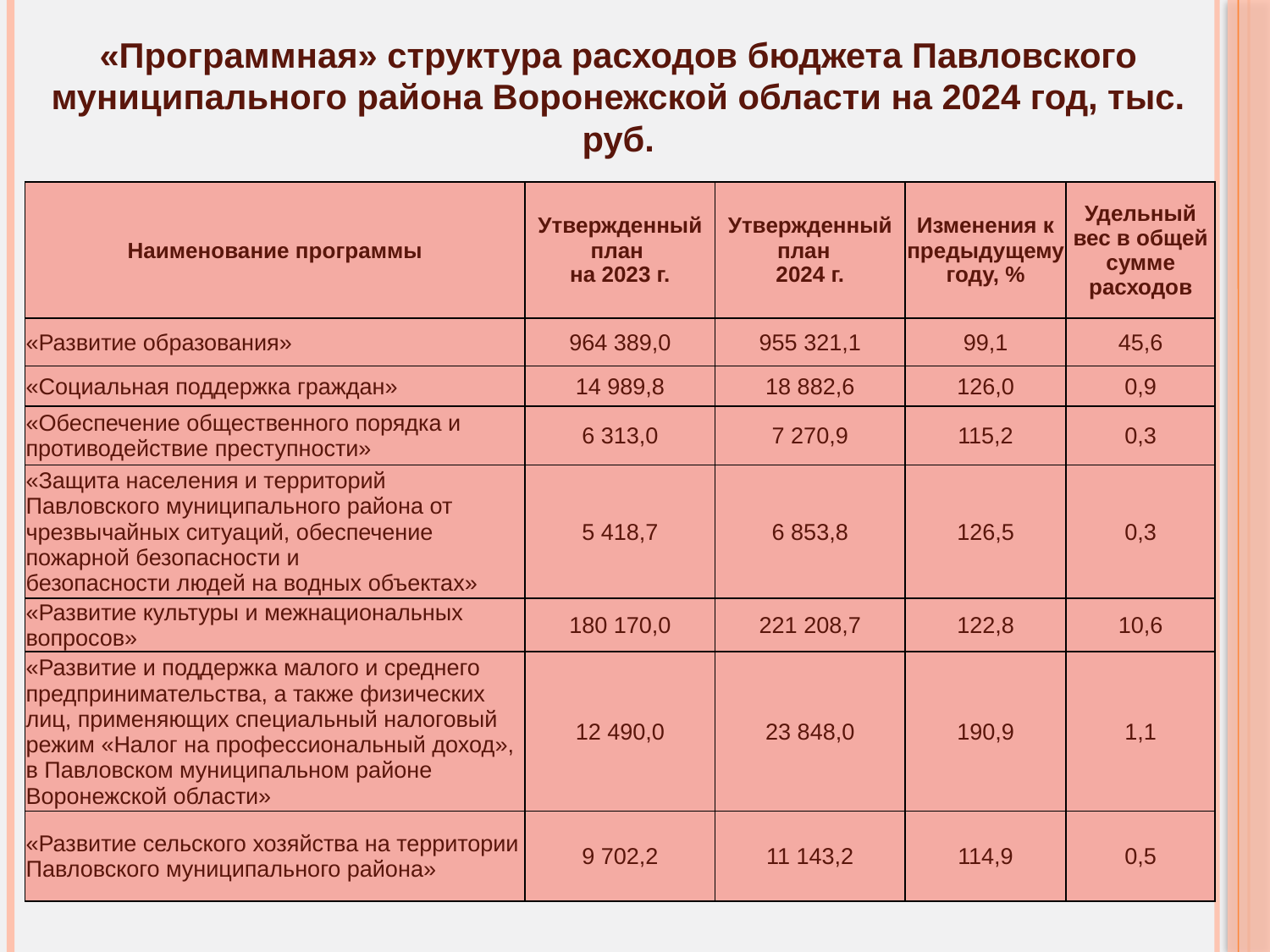

«Программная» структура расходов бюджета Павловского муниципального района Воронежской области на 2024 год, тыс. руб.
| Наименование программы | Утвержденный план на 2023 г. | Утвержденный план 2024 г. | Изменения к предыдущему году, % | Удельный вес в общей сумме расходов |
| --- | --- | --- | --- | --- |
| «Развитие образования» | 964 389,0 | 955 321,1 | 99,1 | 45,6 |
| «Социальная поддержка граждан» | 14 989,8 | 18 882,6 | 126,0 | 0,9 |
| «Обеспечение общественного порядка и противодействие преступности» | 6 313,0 | 7 270,9 | 115,2 | 0,3 |
| «Защита населения и территорий Павловского муниципального района от чрезвычайных ситуаций, обеспечение пожарной безопасности и безопасности людей на водных объектах» | 5 418,7 | 6 853,8 | 126,5 | 0,3 |
| «Развитие культуры и межнациональных вопросов» | 180 170,0 | 221 208,7 | 122,8 | 10,6 |
| «Развитие и поддержка малого и среднего предпринимательства, а также физических лиц, применяющих специальный налоговый режим «Налог на профессиональный доход», в Павловском муниципальном районе Воронежской области» | 12 490,0 | 23 848,0 | 190,9 | 1,1 |
| «Развитие сельского хозяйства на территории Павловского муниципального района» | 9 702,2 | 11 143,2 | 114,9 | 0,5 |